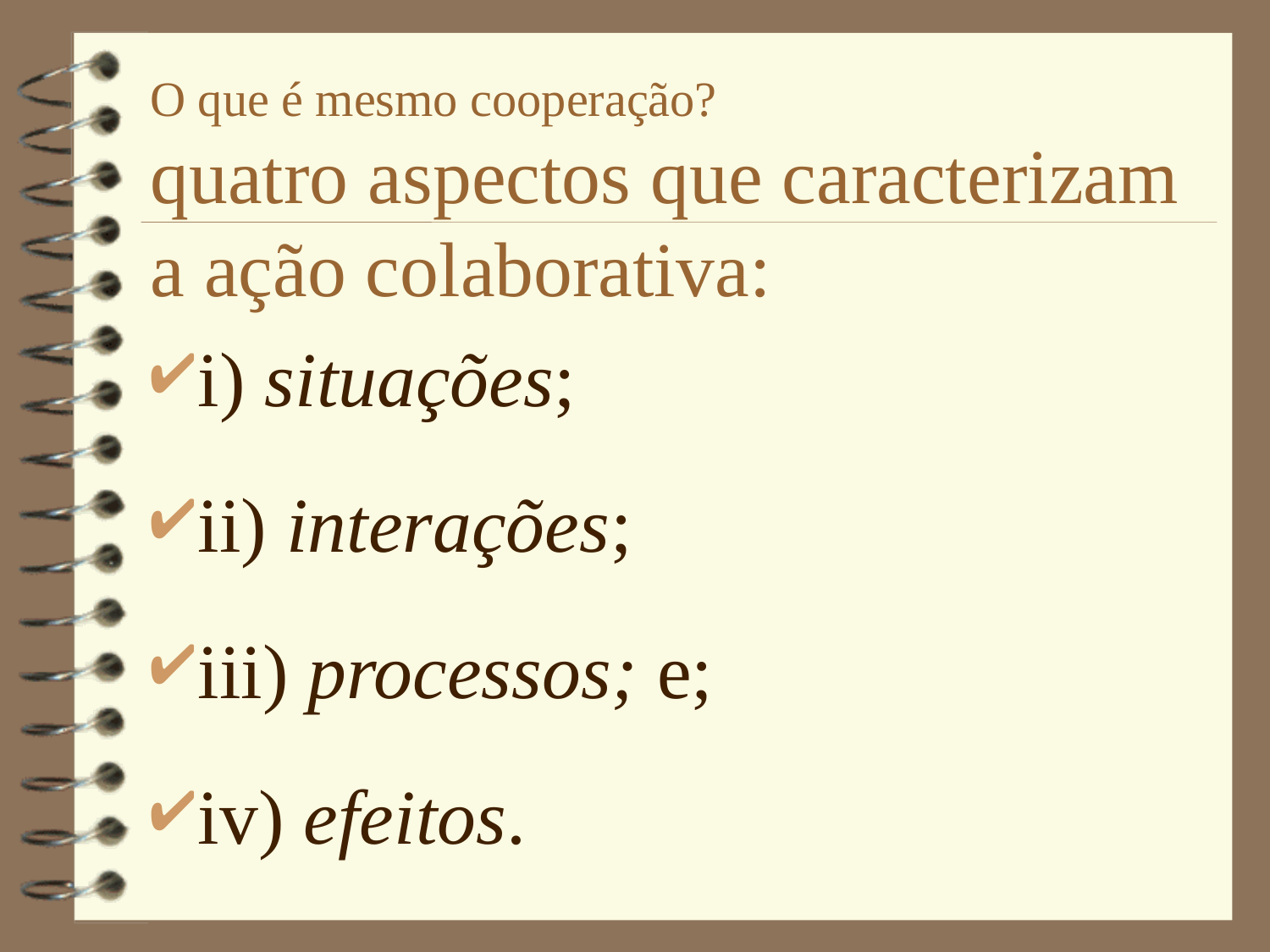

# O que é mesmo cooperação? quatro aspectos que caracterizam a ação colaborativa:
i) situações;
ii) interações;
iii) processos; e;
iv) efeitos.